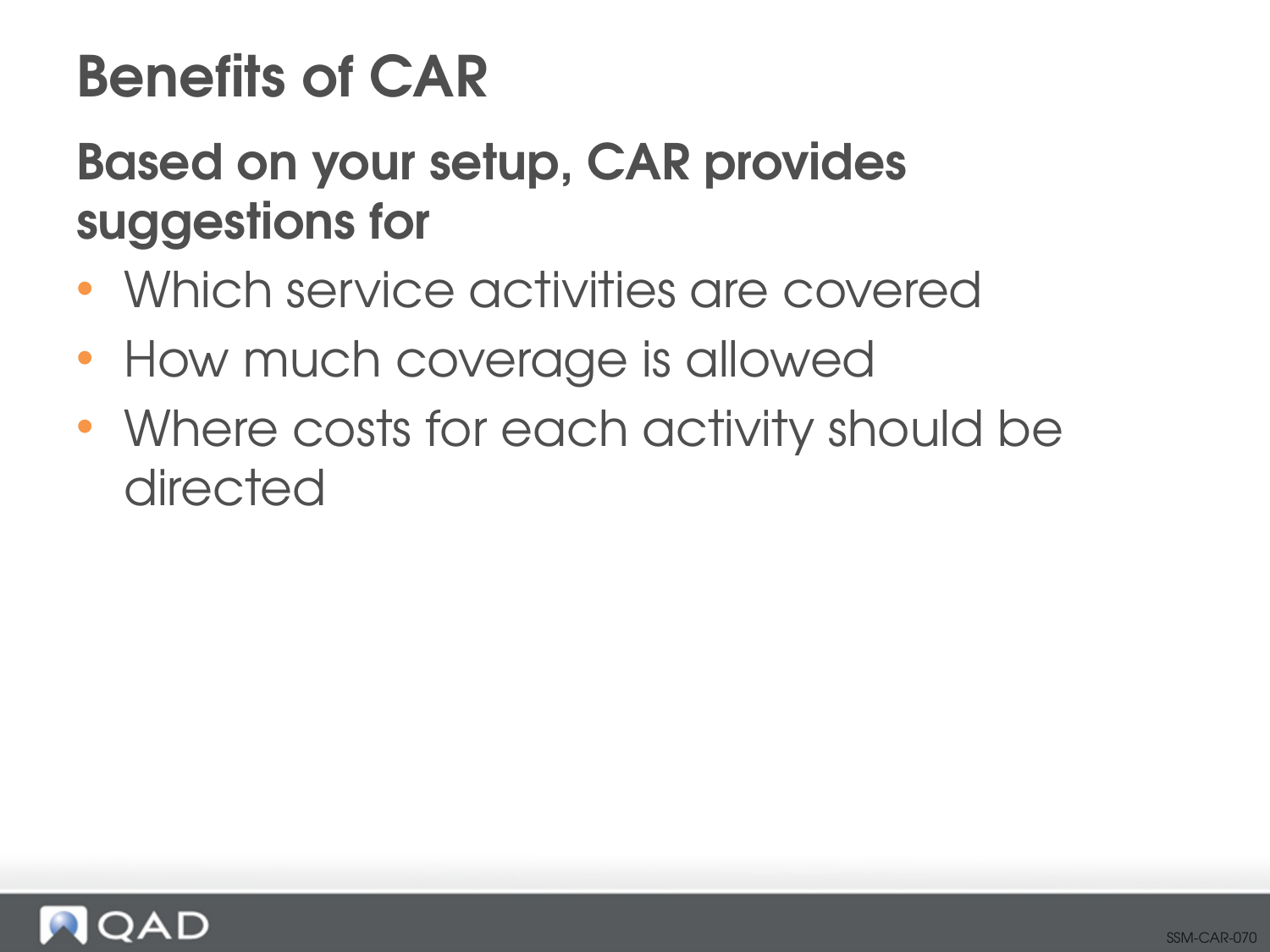

# Benefits of CAR
Based on your setup, CAR provides suggestions for
Which service activities are covered
How much coverage is allowed
Where costs for each activity should be directed

SSM-CAR-070